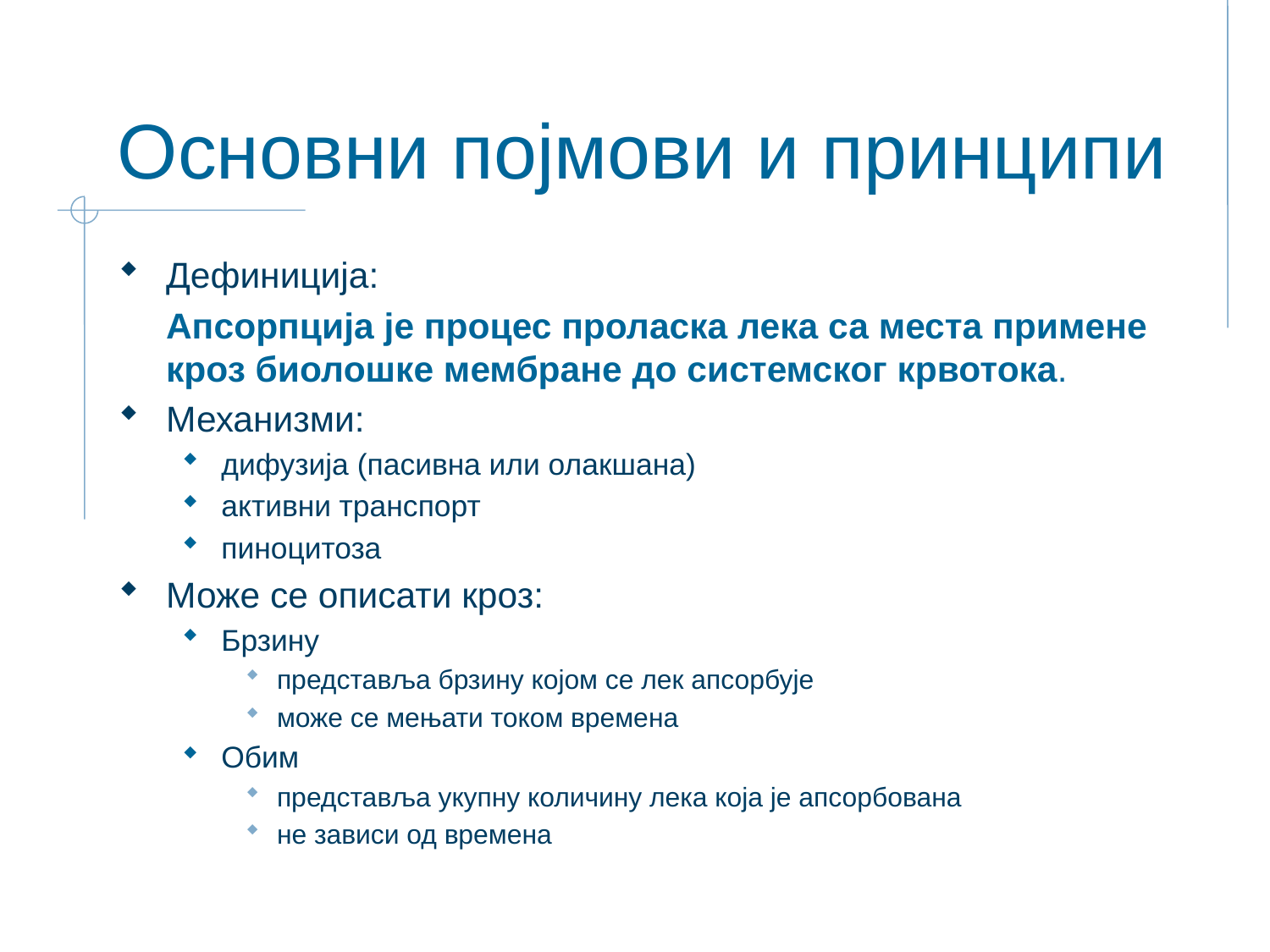

# Основни појмови и принципи
Дефиниција:
	Апсорпција је процес проласка лека са места примене кроз биолошке мембране до системског крвотока.
Механизми:
дифузија (пасивна или олакшана)
активни транспорт
пиноцитоза
Може се описати кроз:
Брзину
представља брзину којом се лек апсорбује
може се мењати током времена
Обим
представља укупну количину лека која је апсорбована
не зависи од времена